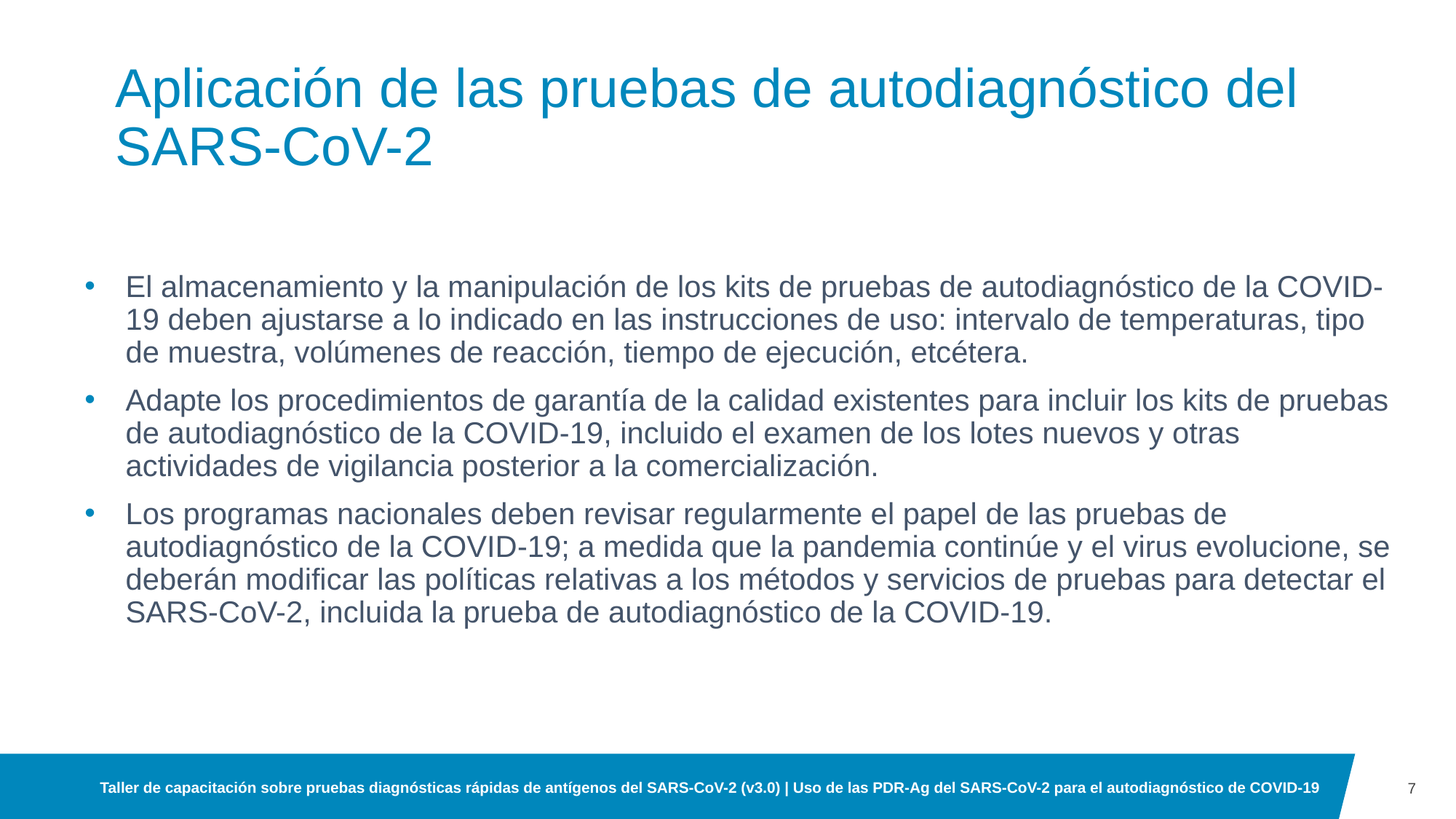

# Aplicación de las pruebas de autodiagnóstico del SARS-CoV-2

El almacenamiento y la manipulación de los kits de pruebas de autodiagnóstico de la COVID-19 deben ajustarse a lo indicado en las instrucciones de uso: intervalo de temperaturas, tipo de muestra, volúmenes de reacción, tiempo de ejecución, etcétera.
Adapte los procedimientos de garantía de la calidad existentes para incluir los kits de pruebas de autodiagnóstico de la COVID-19, incluido el examen de los lotes nuevos y otras actividades de vigilancia posterior a la comercialización.
Los programas nacionales deben revisar regularmente el papel de las pruebas de autodiagnóstico de la COVID-19; a medida que la pandemia continúe y el virus evolucione, se deberán modificar las políticas relativas a los métodos y servicios de pruebas para detectar el SARS-CoV-2, incluida la prueba de autodiagnóstico de la COVID-19.

7
Taller de capacitación sobre pruebas diagnósticas rápidas de antígenos del SARS-CoV-2 (v3.0) | Uso de las PDR-Ag del SARS-CoV-2 para el autodiagnóstico de COVID-19